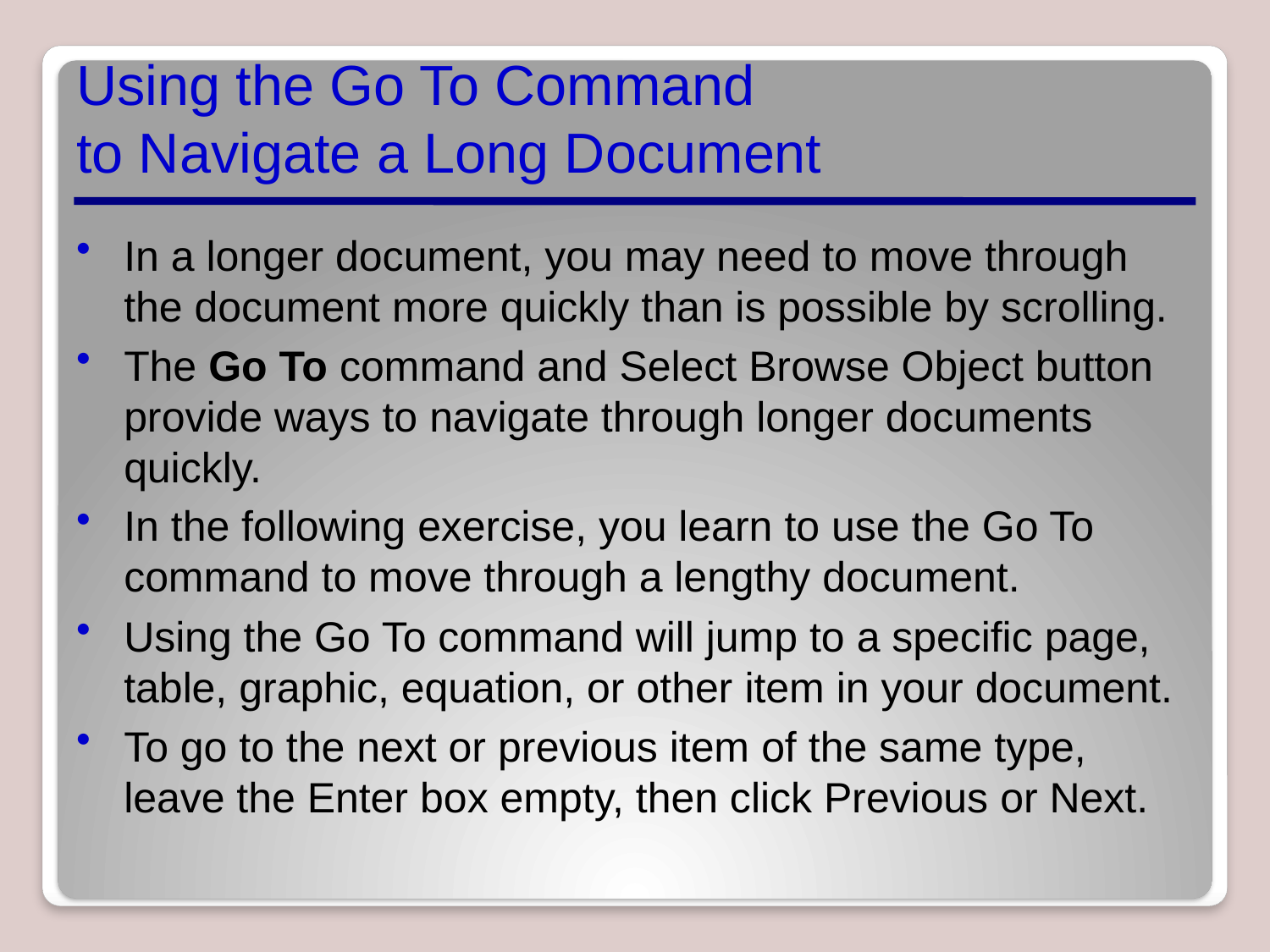

# Using the Go To Command to Navigate a Long Document
In a longer document, you may need to move through the document more quickly than is possible by scrolling.
The Go To command and Select Browse Object button provide ways to navigate through longer documents quickly.
In the following exercise, you learn to use the Go To command to move through a lengthy document.
Using the Go To command will jump to a specific page, table, graphic, equation, or other item in your document.
To go to the next or previous item of the same type, leave the Enter box empty, then click Previous or Next.